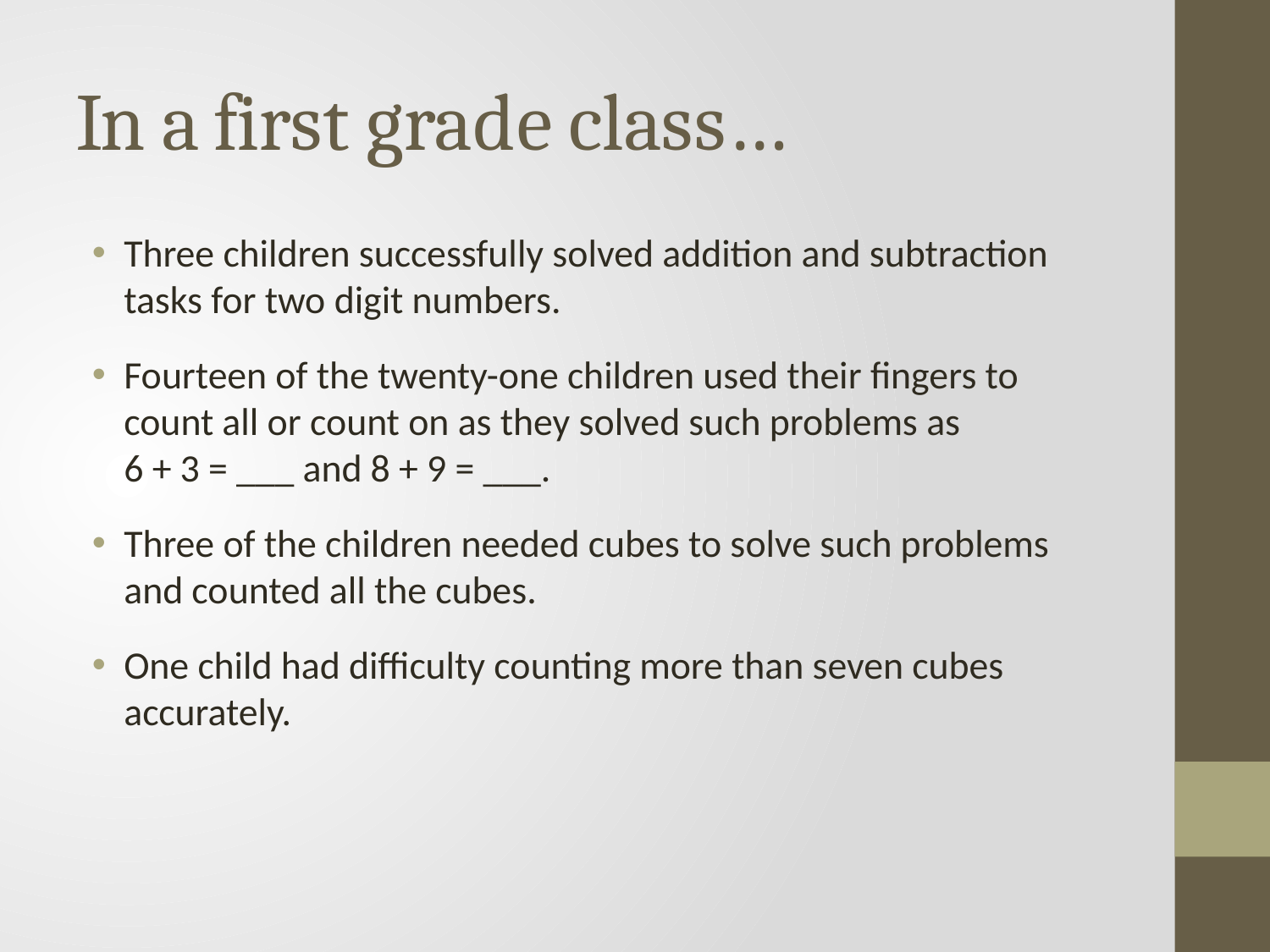

# In a first grade class…
Three children successfully solved addition and subtraction tasks for two digit numbers.
Fourteen of the twenty-one children used their fingers to count all or count on as they solved such problems as
6 + 3 = ___ and 8 + 9 = ___.
Three of the children needed cubes to solve such problems and counted all the cubes.
One child had difficulty counting more than seven cubes accurately.